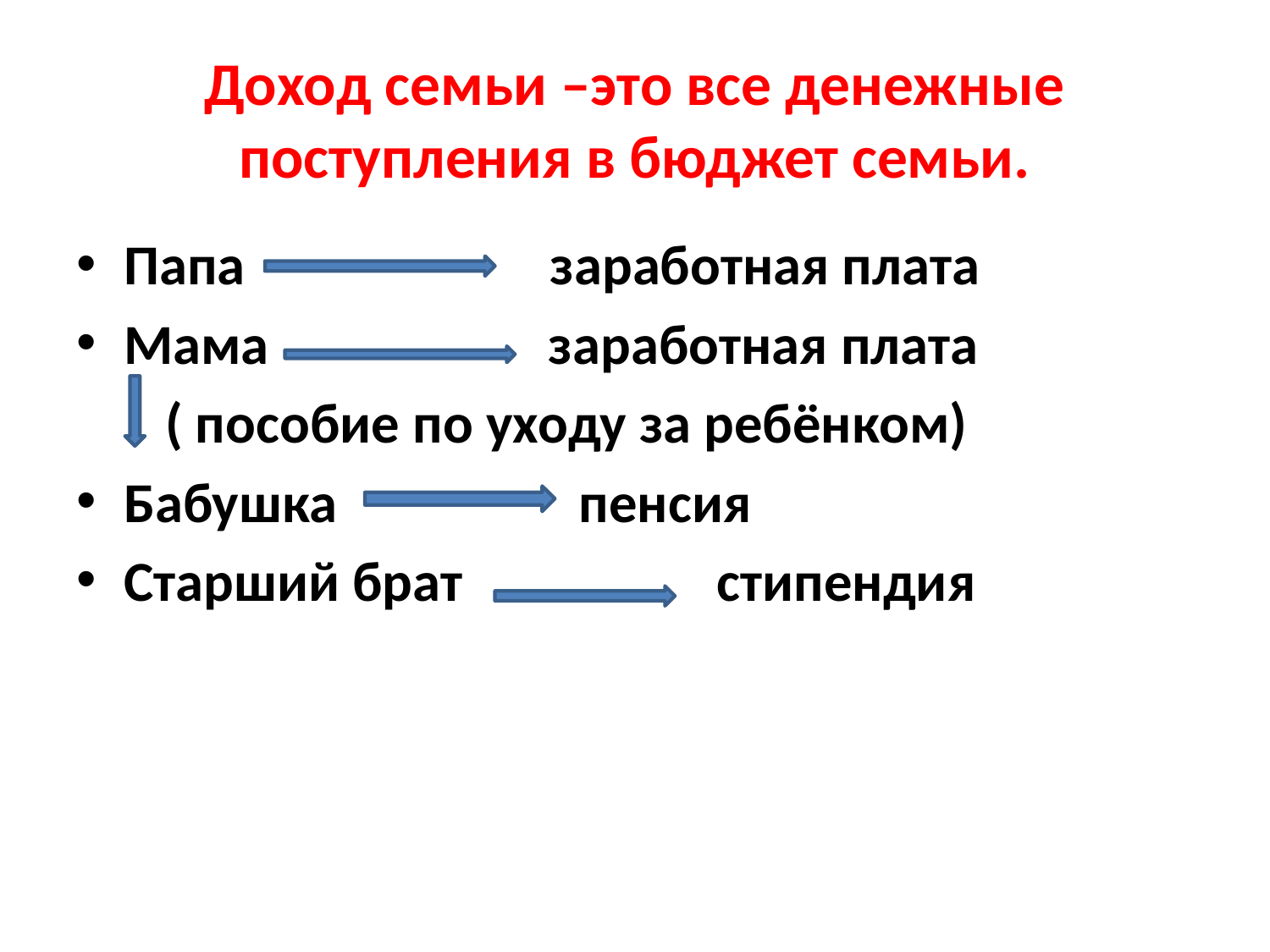

# Доход семьи –это все денежные поступления в бюджет семьи.
Папа                        заработная плата
Мама                      заработная плата
       ( пособие по уходу за ребёнком)
Бабушка                   пенсия
Старший брат                    стипендия